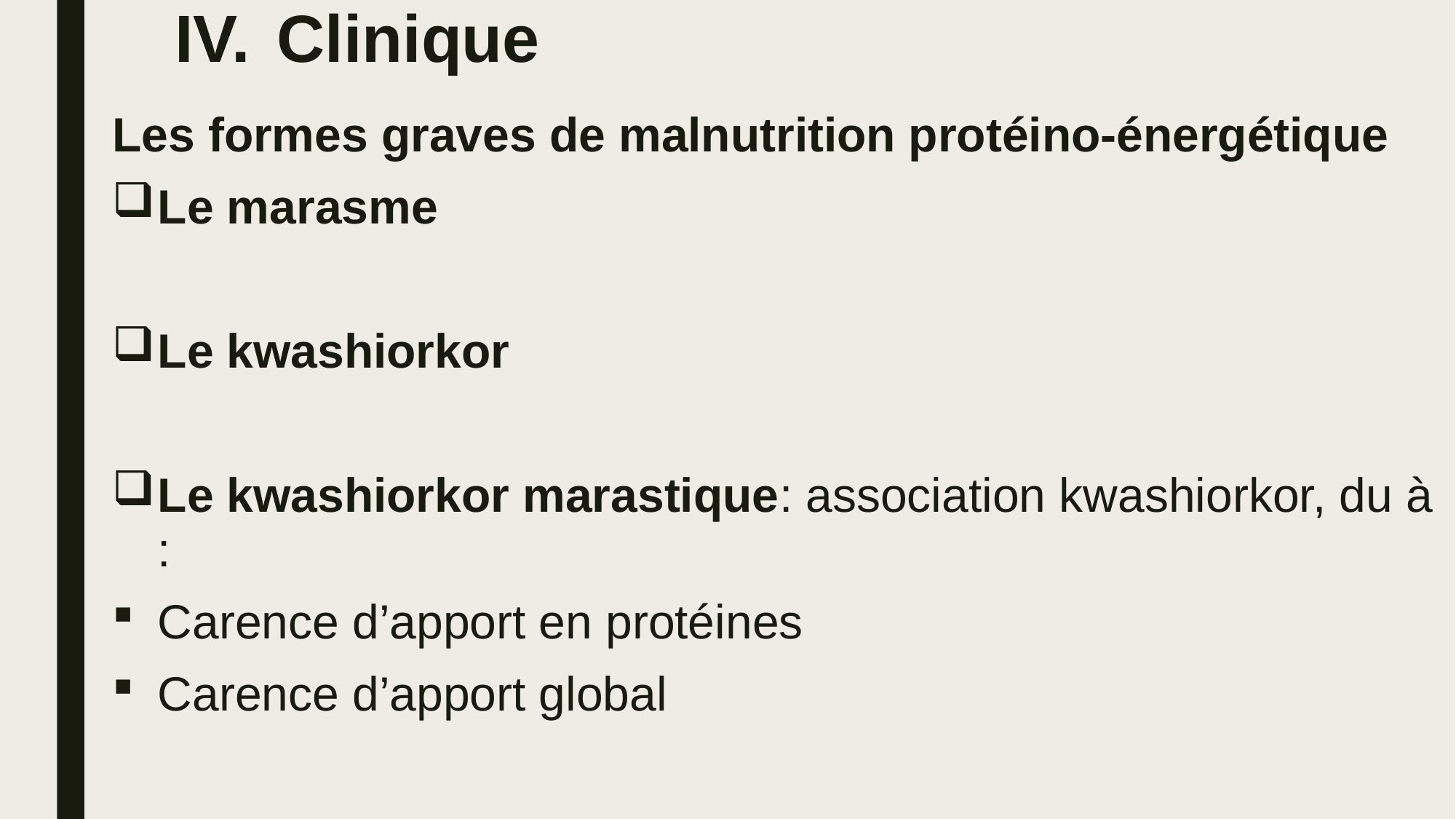

# Clinique
Les formes graves de malnutrition protéino-énergétique
Le marasme

Le kwashiorkor

Le kwashiorkor marastique: association kwashiorkor, du à :
Carence d’apport en protéines
Carence d’apport global